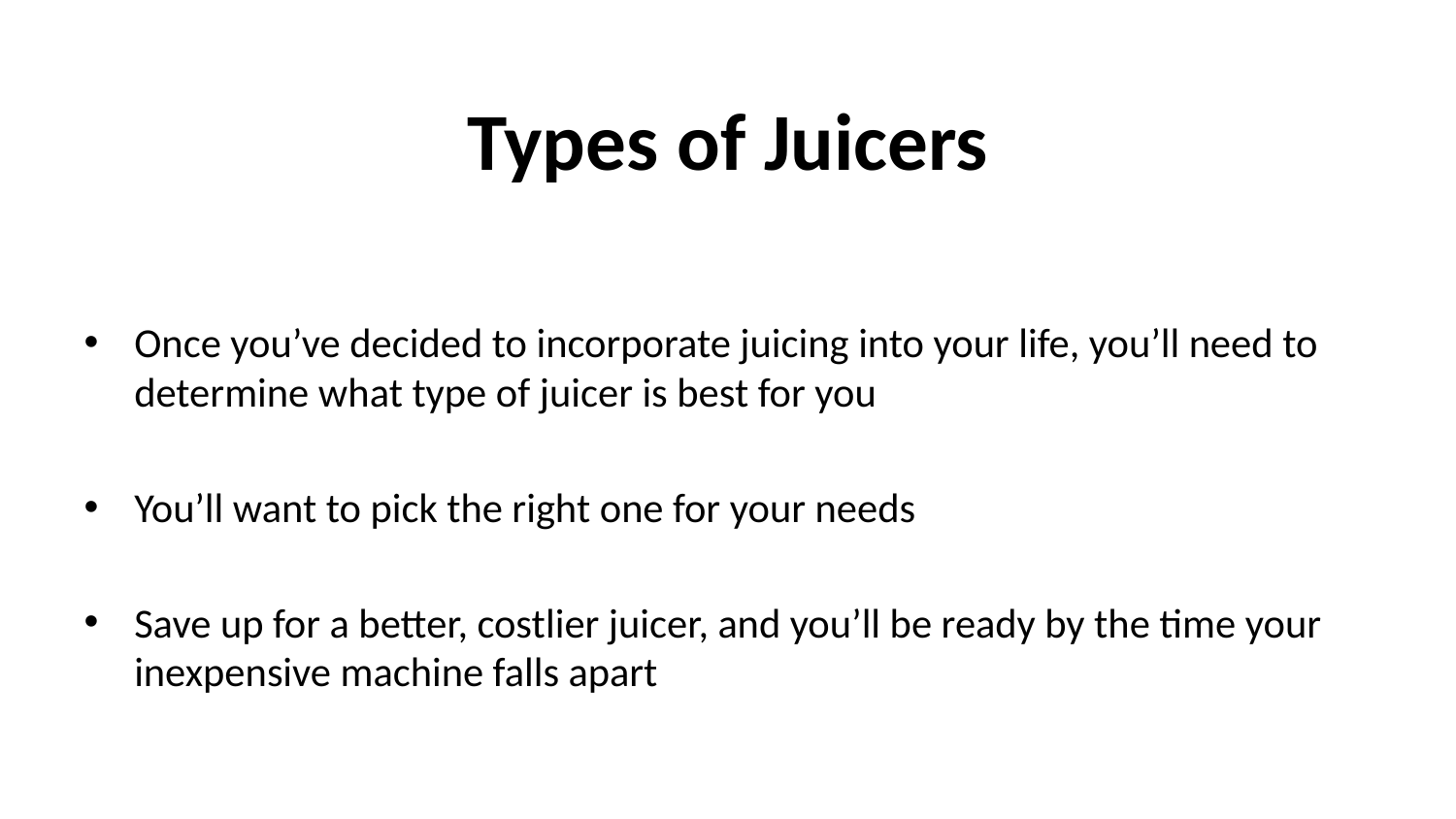

# Types of Juicers

Once you’ve decided to incorporate juicing into your life, you’ll need to determine what type of juicer is best for you

You’ll want to pick the right one for your needs

Save up for a better, costlier juicer, and you’ll be ready by the time your inexpensive machine falls apart